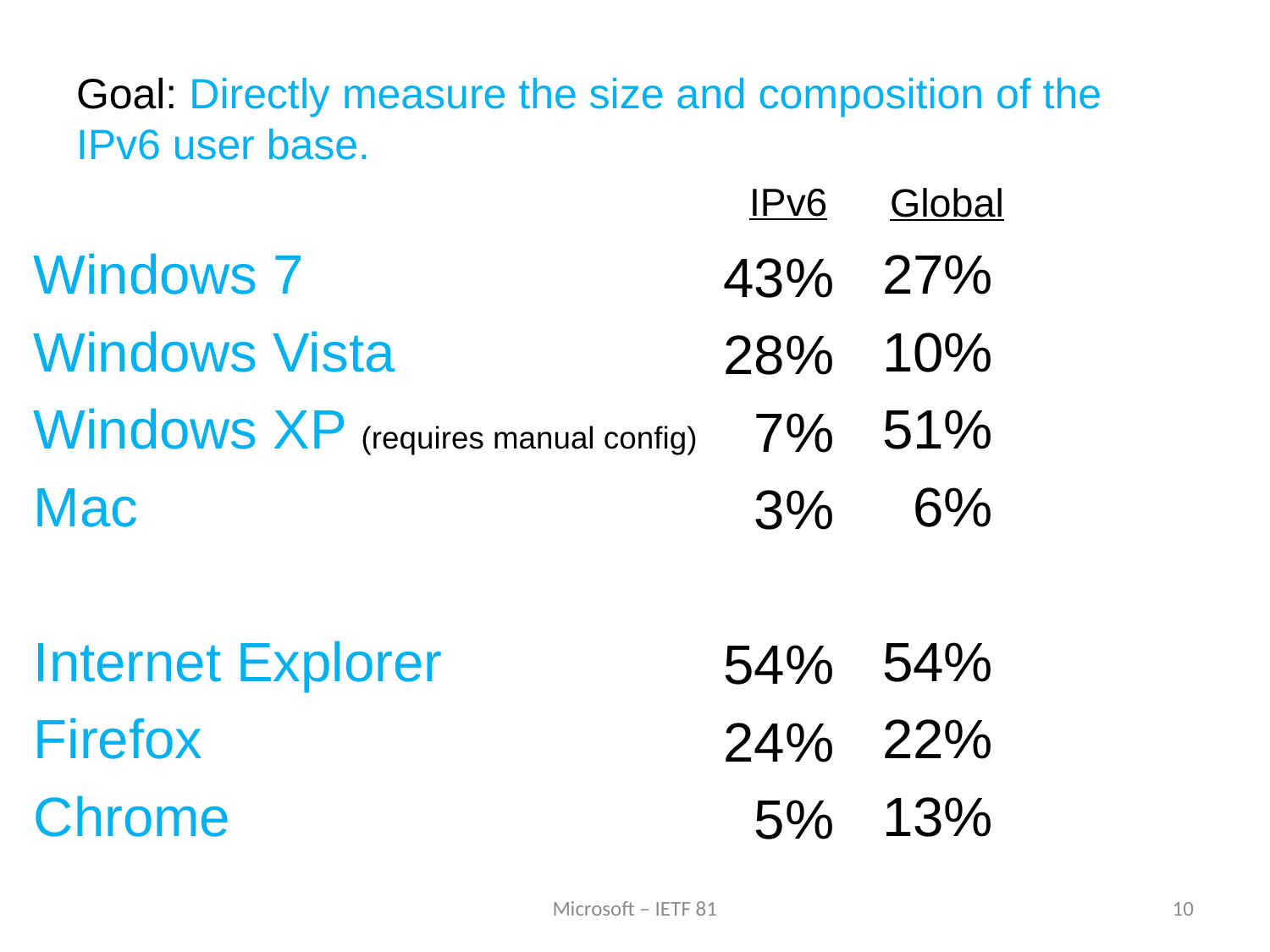

# Goal: Directly measure the size and composition of the IPv6 user base.
IPv6
Global
Windows 7
Windows Vista
Windows XP (requires manual config)
Mac

Internet Explorer
Firefox
Chrome
27%
10%
51%
6%

54%
22%
13%
43%
28%
7%
3%

54%
24%
5%
Microsoft – IETF 81
10